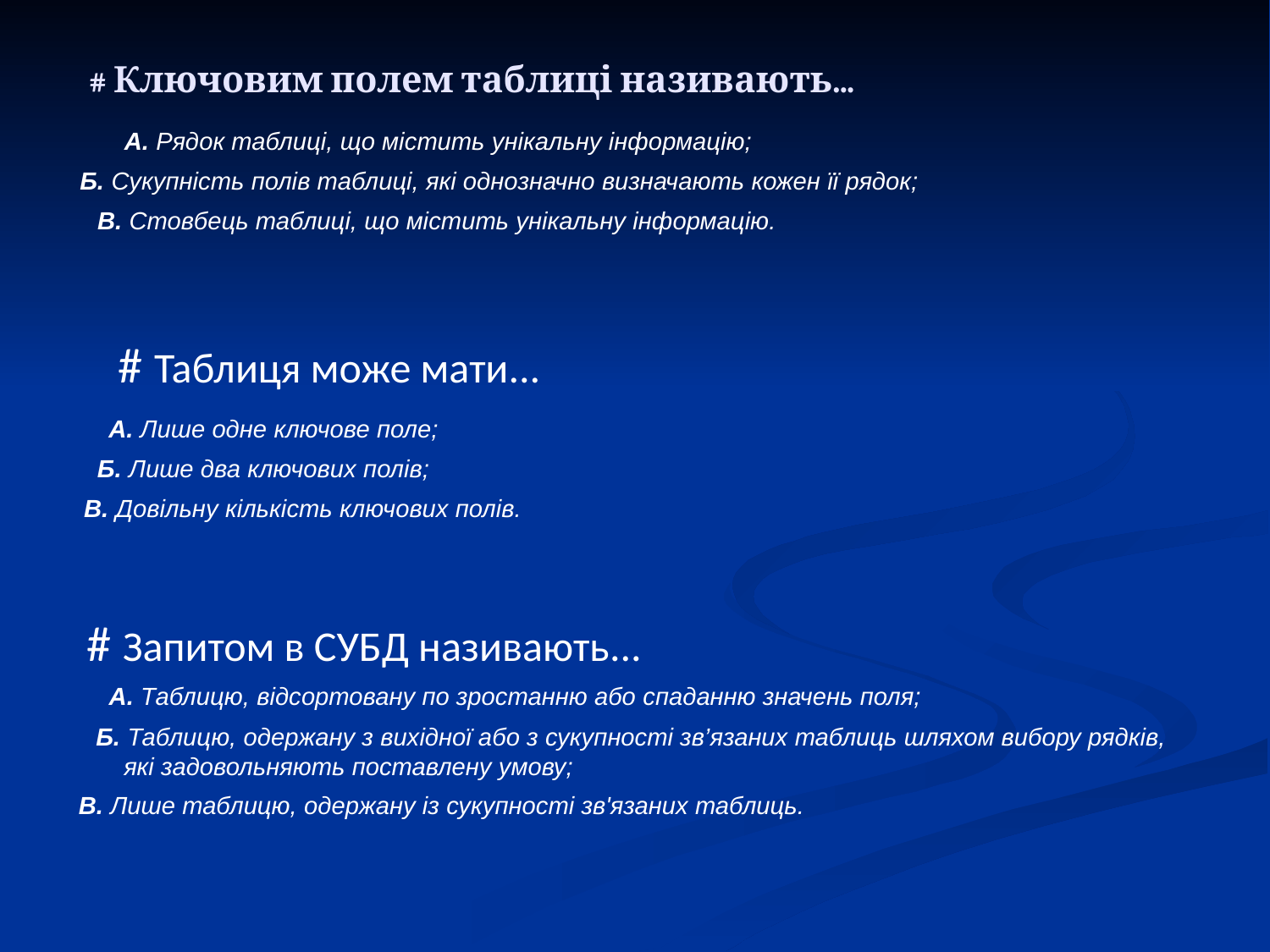

# Ключовим полем таблиці називають...
             А. Рядок таблиці, що містить унікальну інформацію;
              Б. Сукупність полів таблиці, які однозначно визначають кожен її рядок;
            В. Стовбець таблиці, що містить унікальну інформацію.
# Таблиця може мати...
        А. Лише одне ключове поле;
     Б. Лише два ключових полів;
   В. Довільну кількість ключових полів.
# Запитом в СУБД називають...
     А. Таблицю, відсортовану по зростанню або спаданню значень поля;
     Б. Таблицю, одержану з вихідної або з сукупності зв’язаних таблиць шляхом вибору рядків,
         які задовольняють поставлену умову;
    В. Лише таблицю, одержану із сукупності зв'язаних таблиць.